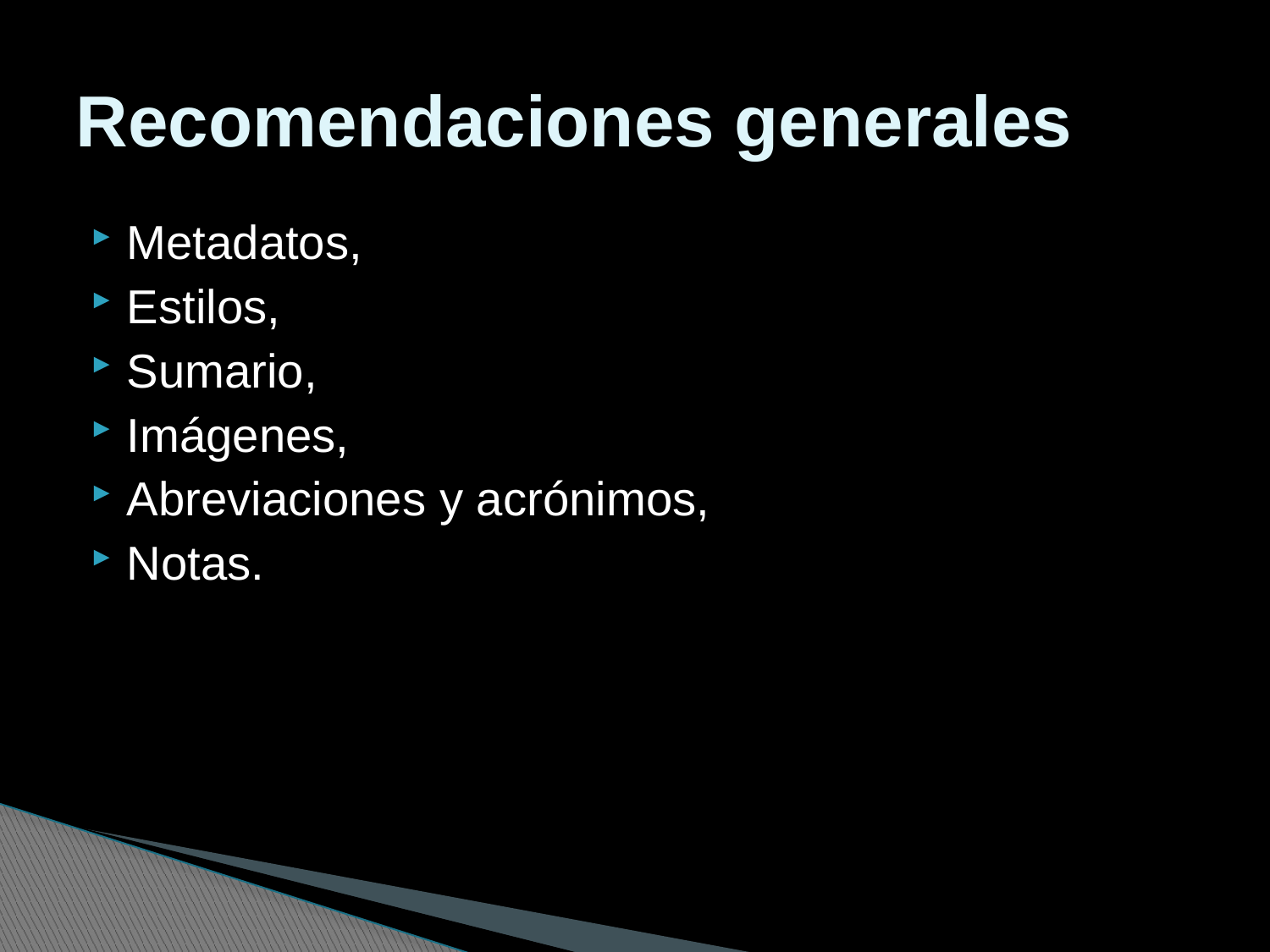

# Recomendaciones generales
Metadatos,
Estilos,
Sumario,
Imágenes,
Abreviaciones y acrónimos,
Notas.